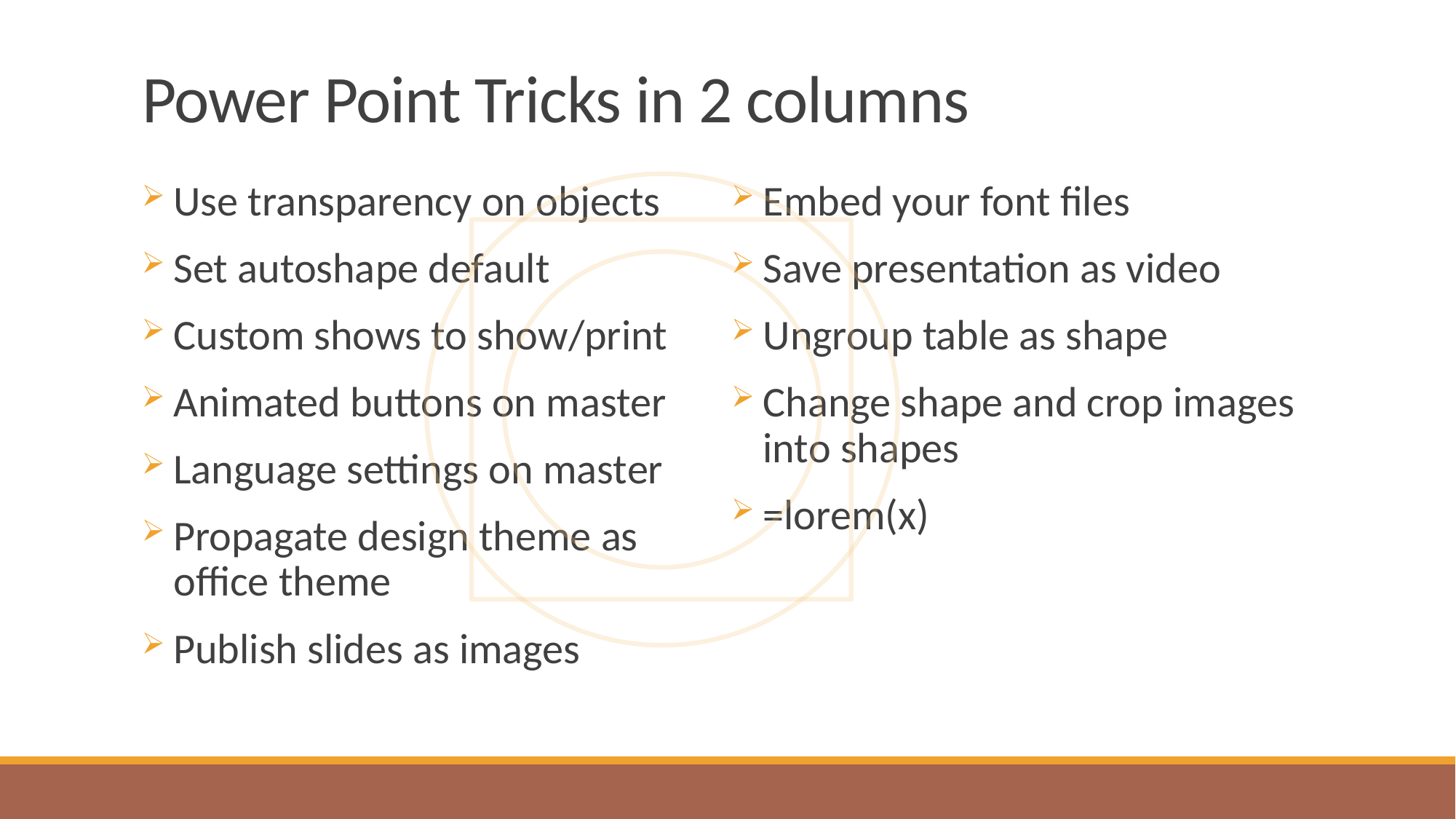

# Power Point Tricks in 2 columns
Use transparency on objects
Set autoshape default
Custom shows to show/print
Animated buttons on master
Language settings on master
Propagate design theme as office theme
Publish slides as images
Embed your font files
Save presentation as video
Ungroup table as shape
Change shape and crop images into shapes
=lorem(x)